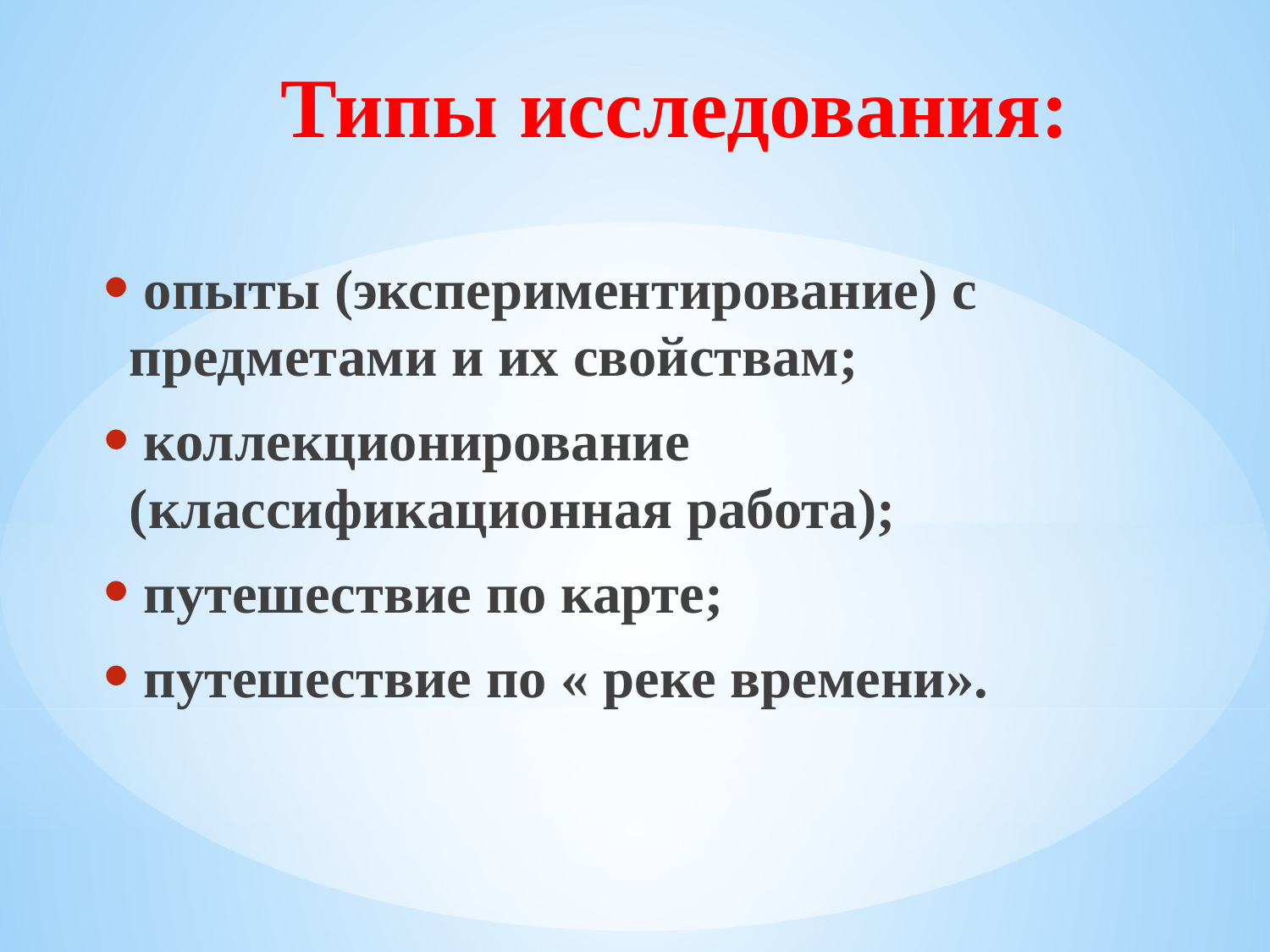

# Типы исследования:
 опыты (экспериментирование) с предметами и их свойствам;
 коллекционирование     (классификационная работа);
 путешествие по карте;
 путешествие по « реке времени».